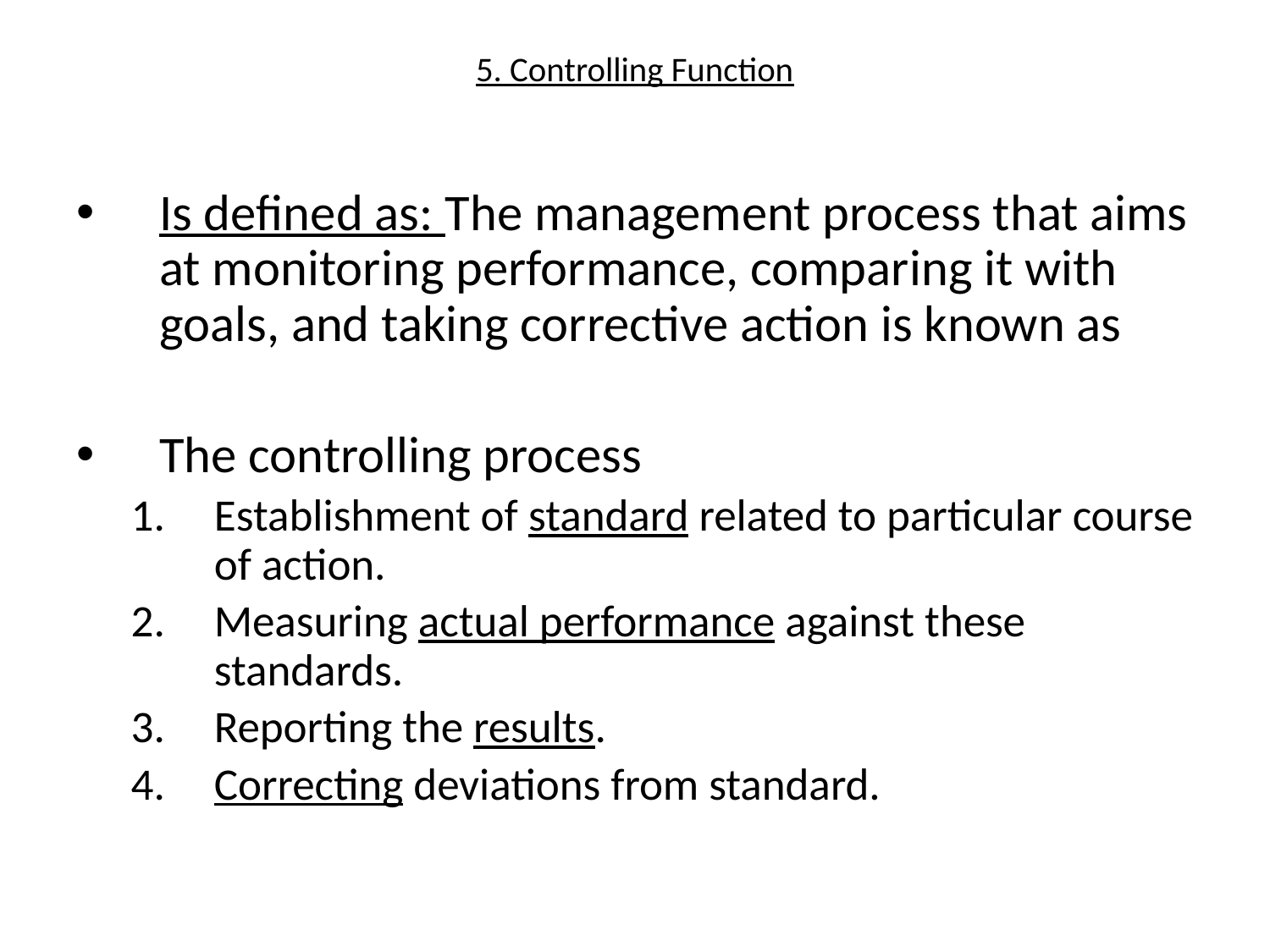

# 5. Controlling Function
Is defined as: The management process that aims at monitoring performance, comparing it with goals, and taking corrective action is known as

The controlling process
Establishment of standard related to particular course of action.
Measuring actual performance against these standards.
Reporting the results.
Correcting deviations from standard.